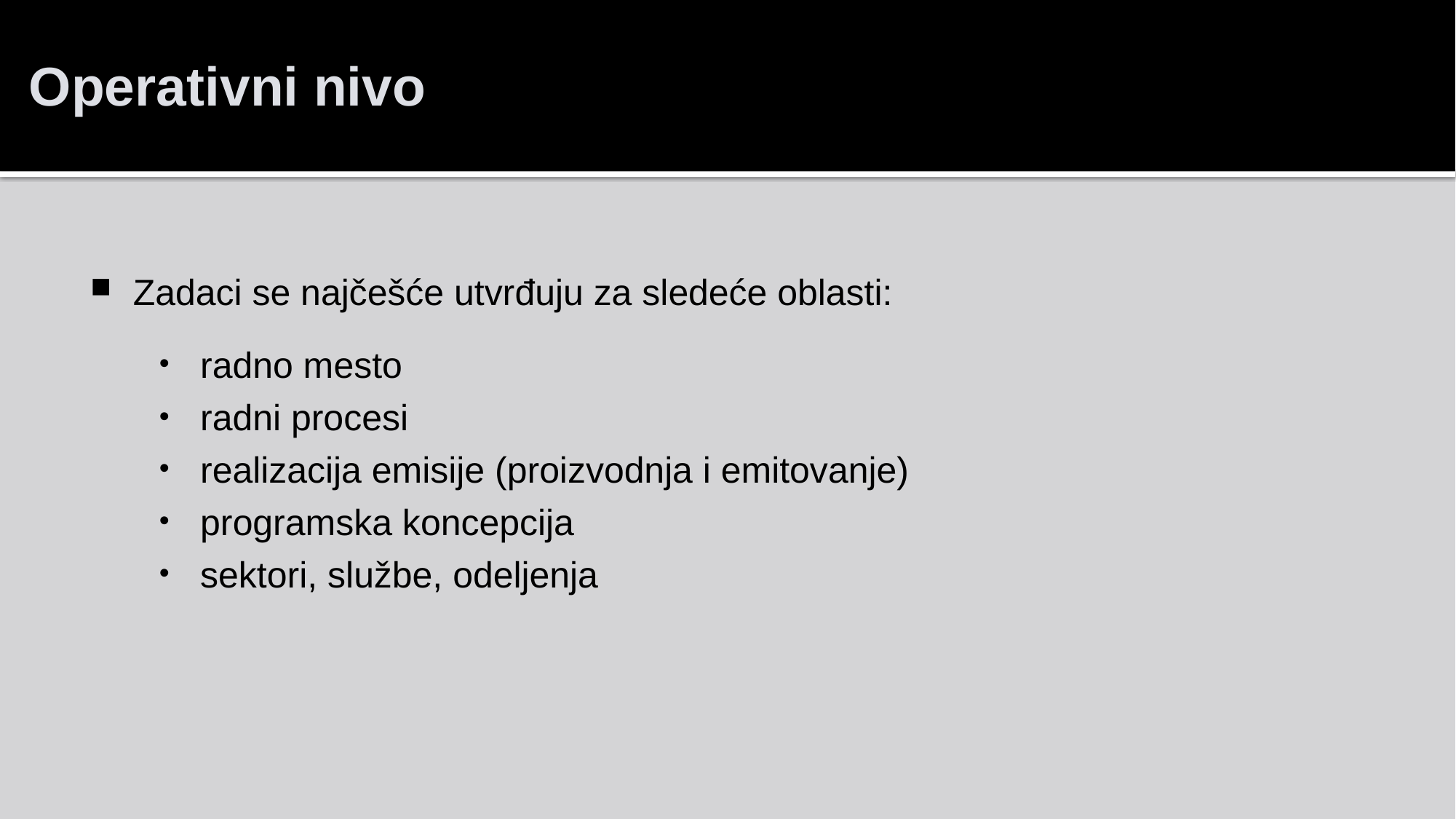

# Operativni nivo

Zadaci se najčešće utvrđuju za sledeće oblasti:

radno mesto
radni procesi
realizacija emisije (proizvodnja i emitovanje)
programska koncepcija
sektori, službe, odeljenja